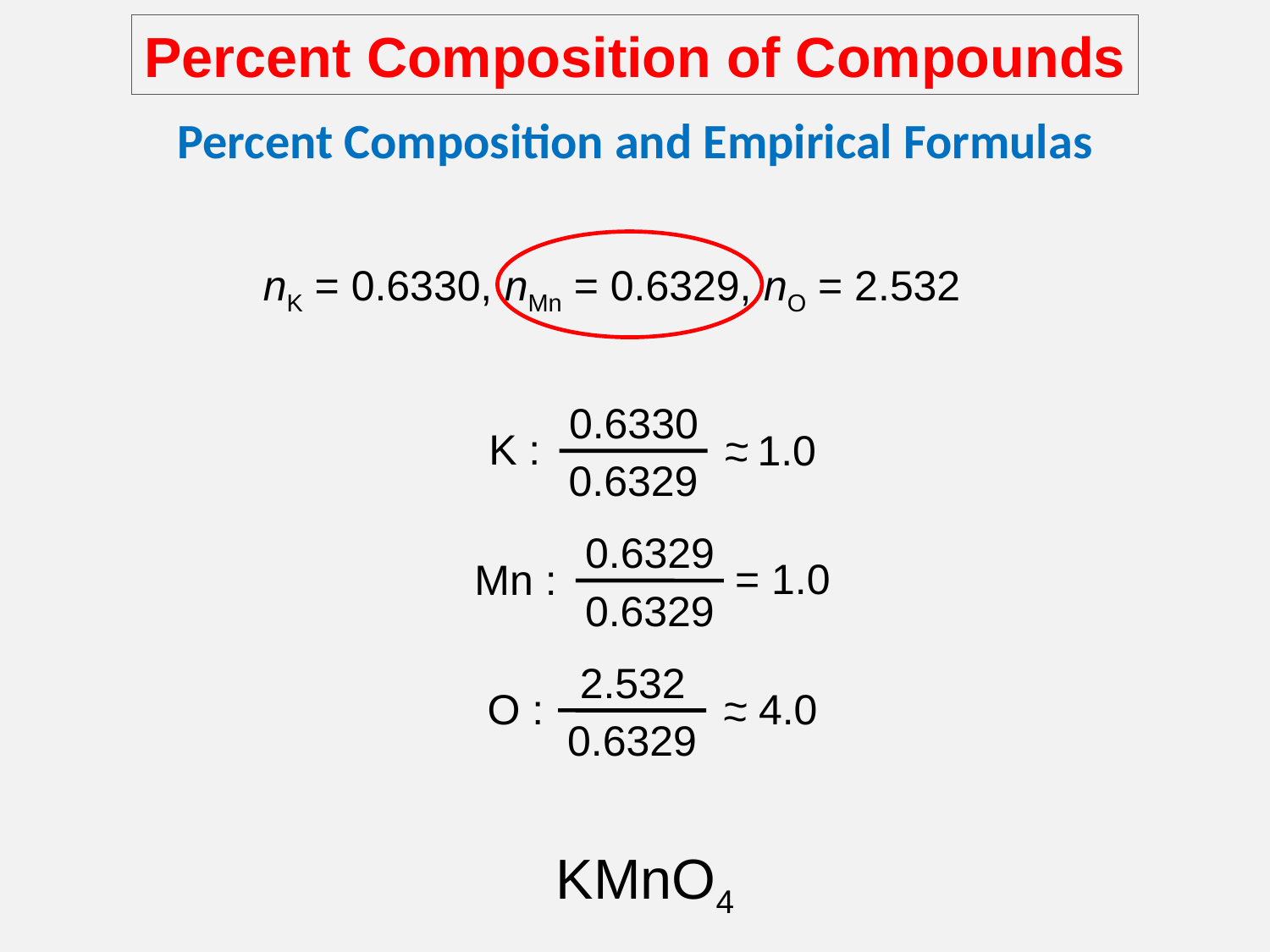

Percent Composition of Compounds
Percent Composition and Empirical Formulas

nK = 0.6330, nMn = 0.6329, nO = 2.532
0.6330
0.6329

~
~
K :
1.0
0.6329
0.6329

= 1.0
Mn :
2.532
0.6329

~
~
O :
4.0
KMnO4